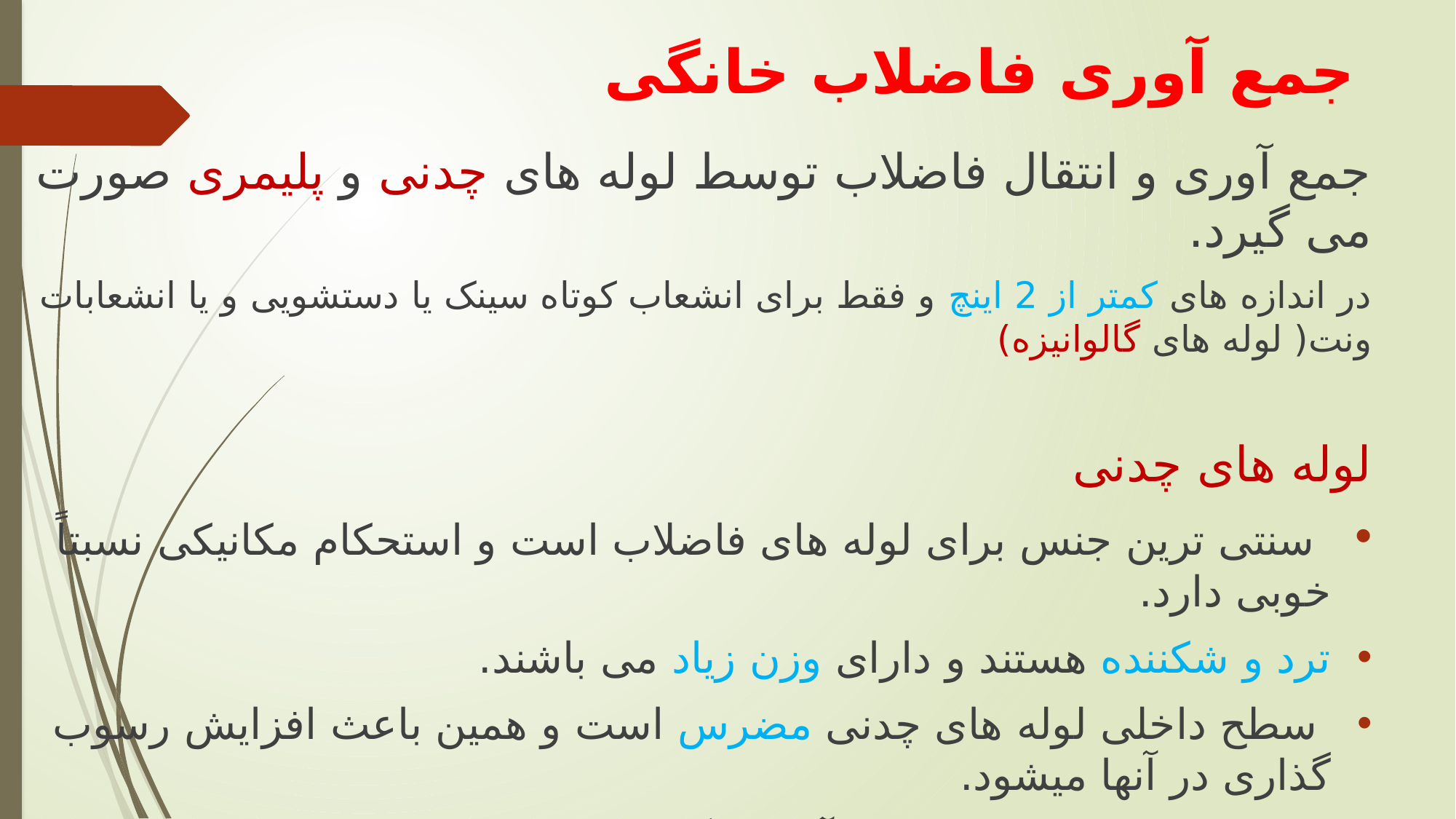

# جمع آوری فاضلاب خانگی
جمع آوری و انتقال فاضلاب توسط لوله های چدنی و پلیمری صورت می گیرد.
در اندازه های کمتر از 2 اینچ و فقط برای انشعاب کوتاه سینک یا دستشویی و یا انشعابات ونت( لوله های گالوانیزه)

لوله های چدنی
 سنتی ترین جنس برای لوله های فاضلاب است و استحکام مکانیکی نسبتاً خوبی دارد.
ترد و شکننده هستند و دارای وزن زیاد می باشند.
 سطح داخلی لوله های چدنی مضرس است و همین باعث افزایش رسوب گذاری در آنها میشود.
 لوله های چدنی برای پساب آزمایشگاهها و به طور کلی پساب اسیدی مناسب نیست و بهتر است برای این پساب ها از لوله های پلیمری استفاده شود.
جهت اتصال و آب بندی لوله های چدنی از سرب و کنف استفاده میشود.